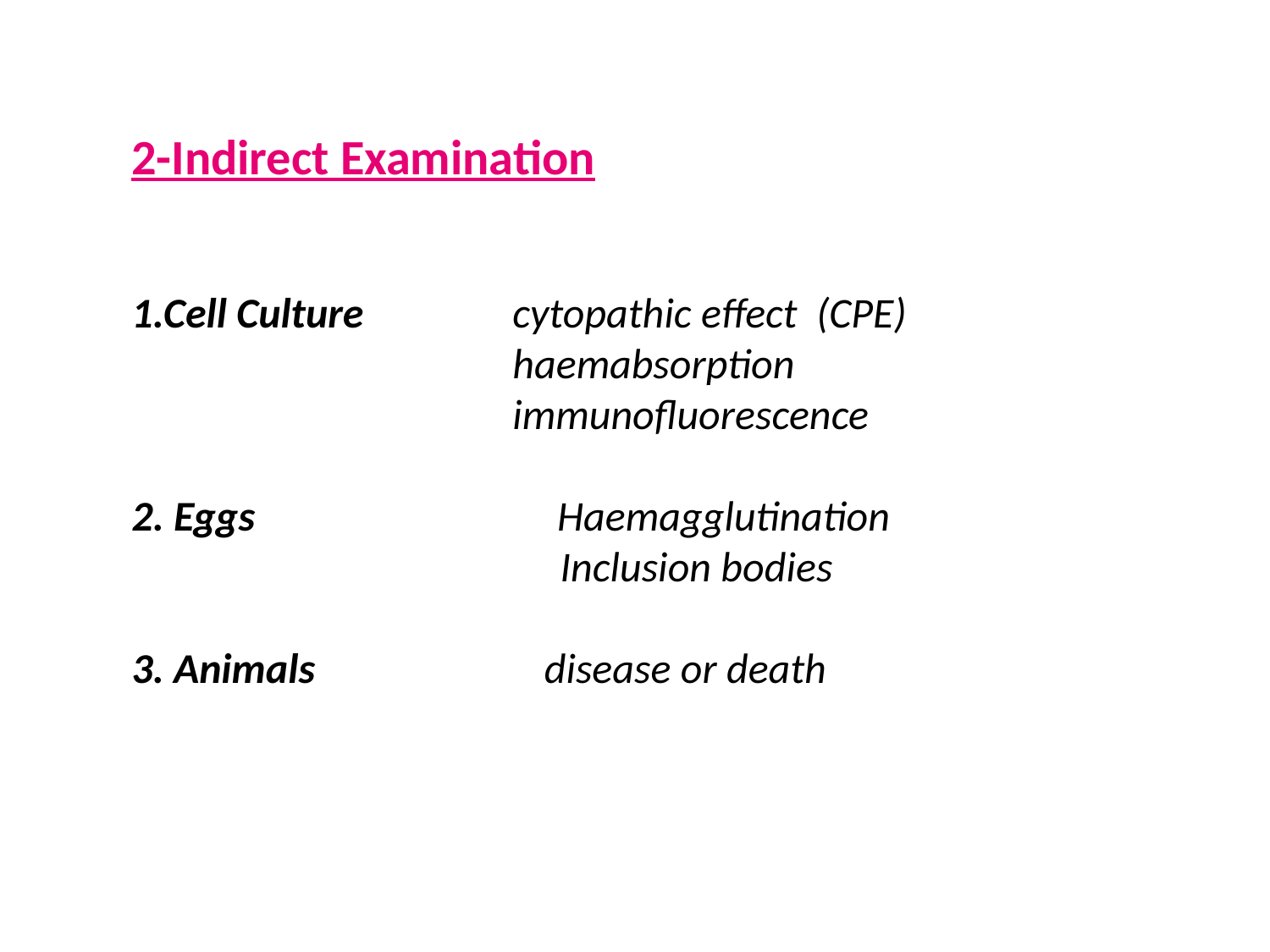

2-Indirect Examination

1.Cell Culture      	cytopathic effect  (CPE)
           			haemabsorption
           			immunofluorescence

2. Eggs          	                  Haemagglutination
                 		     Inclusion bodies

3. Animals                        disease or death